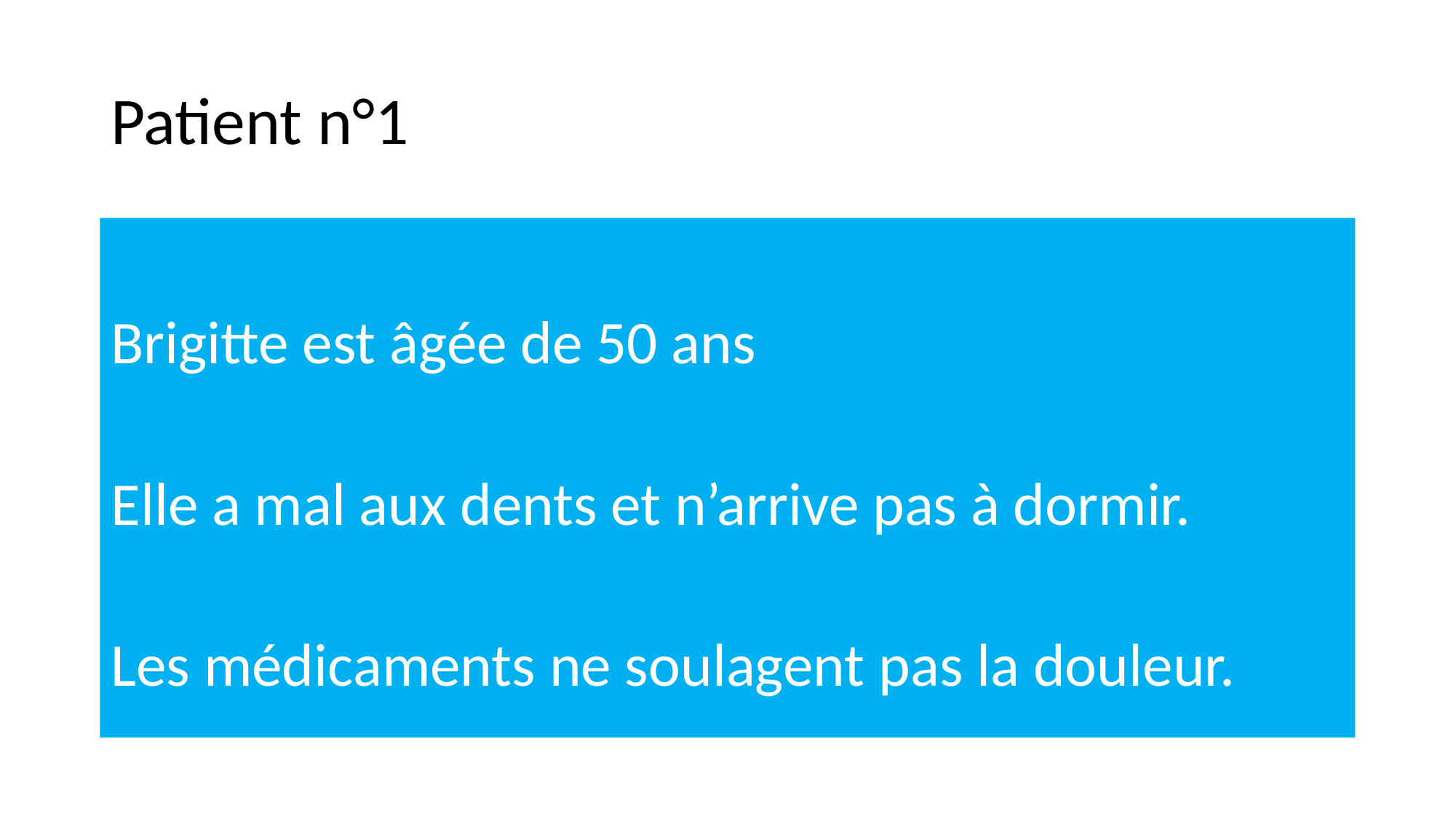

# Patient n°1

Brigitte est âgée de 50 ans

Elle a mal aux dents et n’arrive pas à dormir.

Les médicaments ne soulagent pas la douleur.